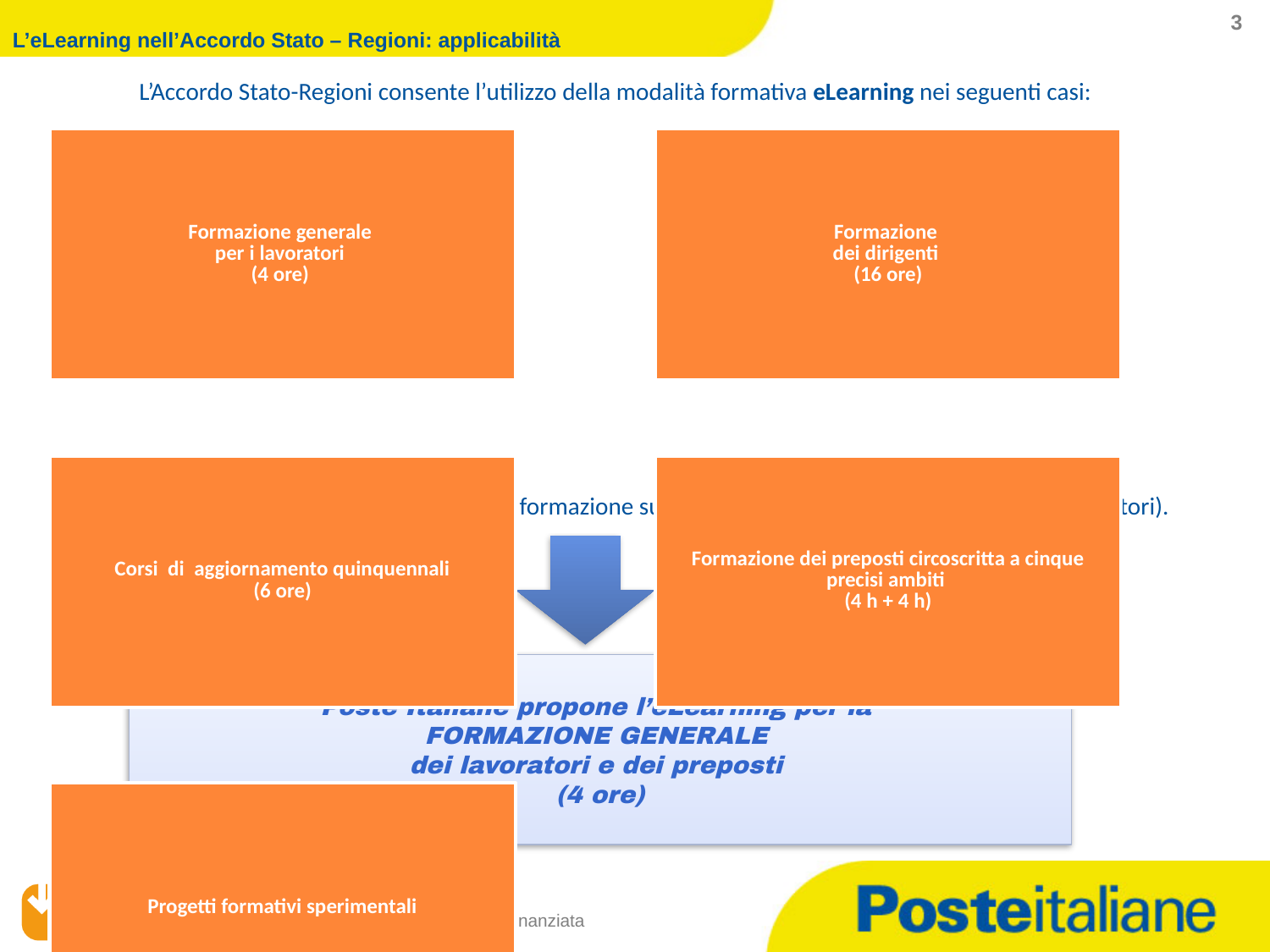

L’eLearning nell’Accordo Stato – Regioni: applicabilità
 3
L’Accordo Stato-Regioni consente l’utilizzo della modalità formativa eLearning nei seguenti casi:

E’ fatto divieto di utilizzo dell’eLearning per la formazione sui rischi specifici (sia dei preposti che dei lavoratori).

Formazione generale
per i lavoratori
(4 ore)
Corsi  di  aggiornamento quinquennali
(6 ore)
Formazione dei preposti circoscritta a cinque precisi ambiti
(4 h + 4 h)
Formazione
dei dirigenti
(16 ore)
Progetti formativi sperimentali

Poste Italiane propone l’eLearning per la
FORMAZIONE GENERALE
dei lavoratori e dei preposti
(4 ore)